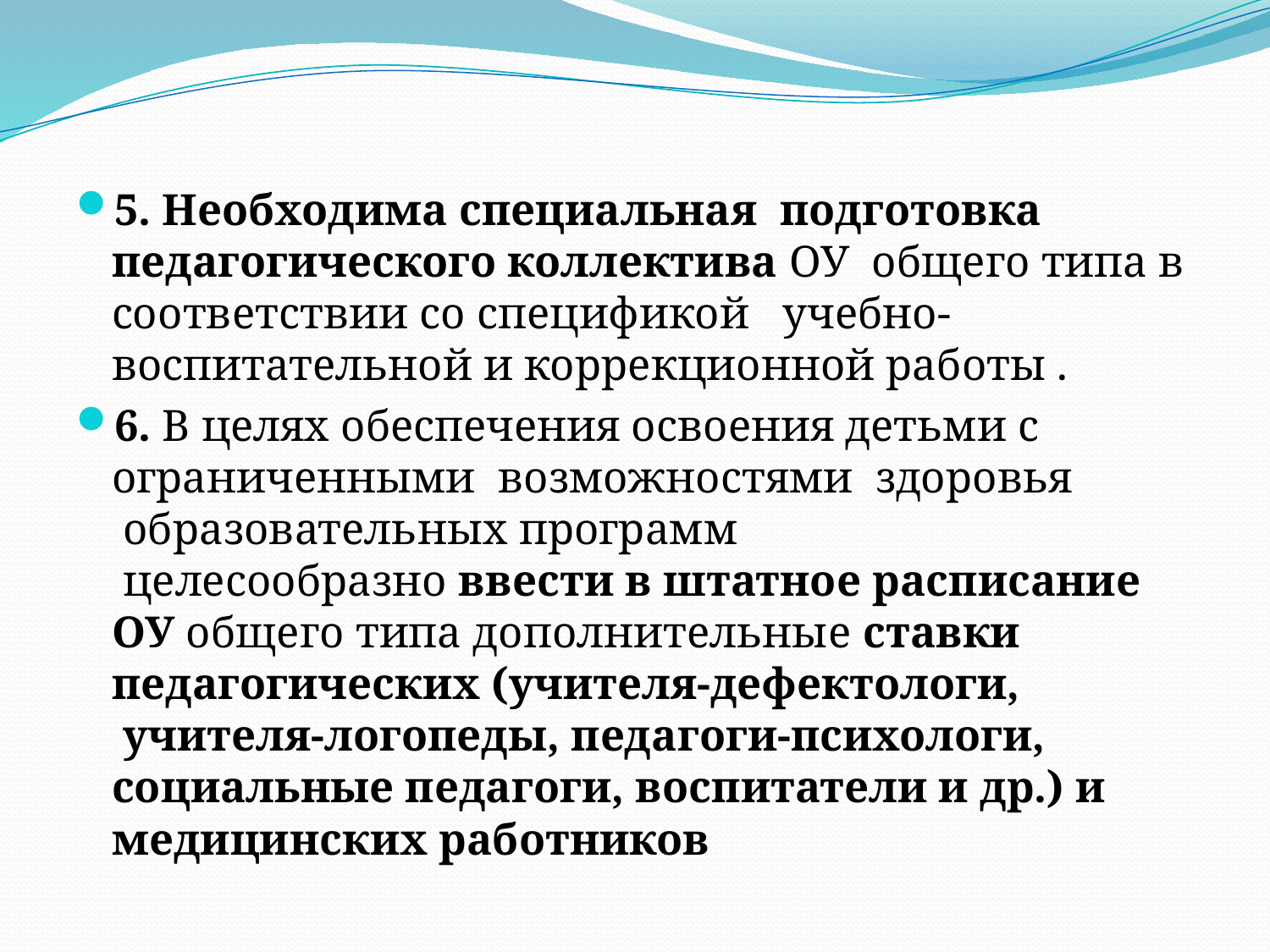

5. Необходима специальная  подготовка педагогического коллектива ОУ  общего типа в соответствии со спецификой   учебно-воспитательной и коррекционной работы .
6. В целях обеспечения освоения детьми с ограниченными  возможностями  здоровья  образовательных программ  целесообразно ввести в штатное расписание ОУ общего типа дополнительные ставки педагогических (учителя-дефектологи,  учителя-логопеды, педагоги-психологи, социальные педагоги, воспитатели и др.) и медицинских работников